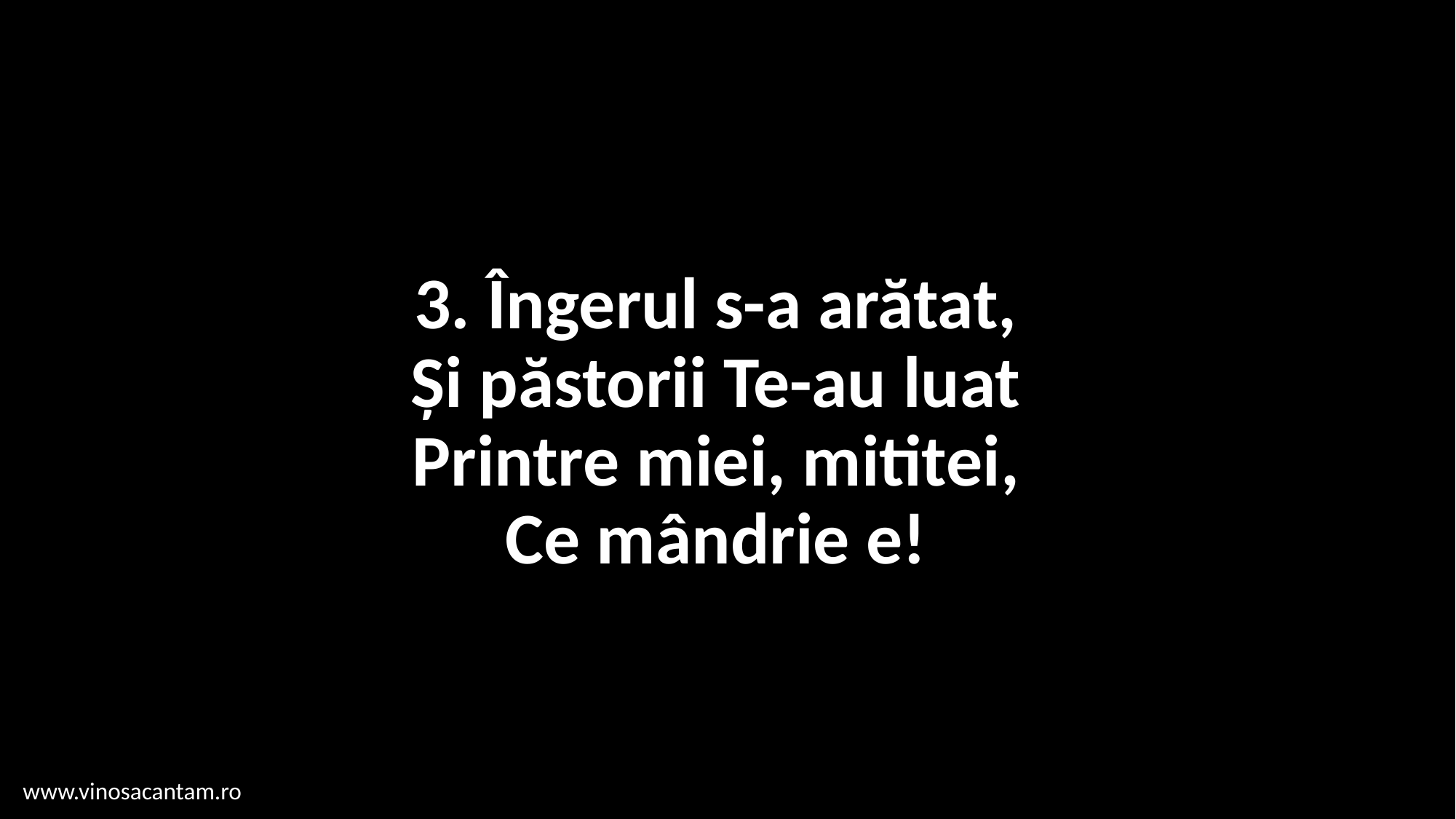

# 3. Îngerul s-a arătat, Și păstorii Te-au luat Printre miei, mititei, Ce mândrie e!
www.vinosacantam.ro